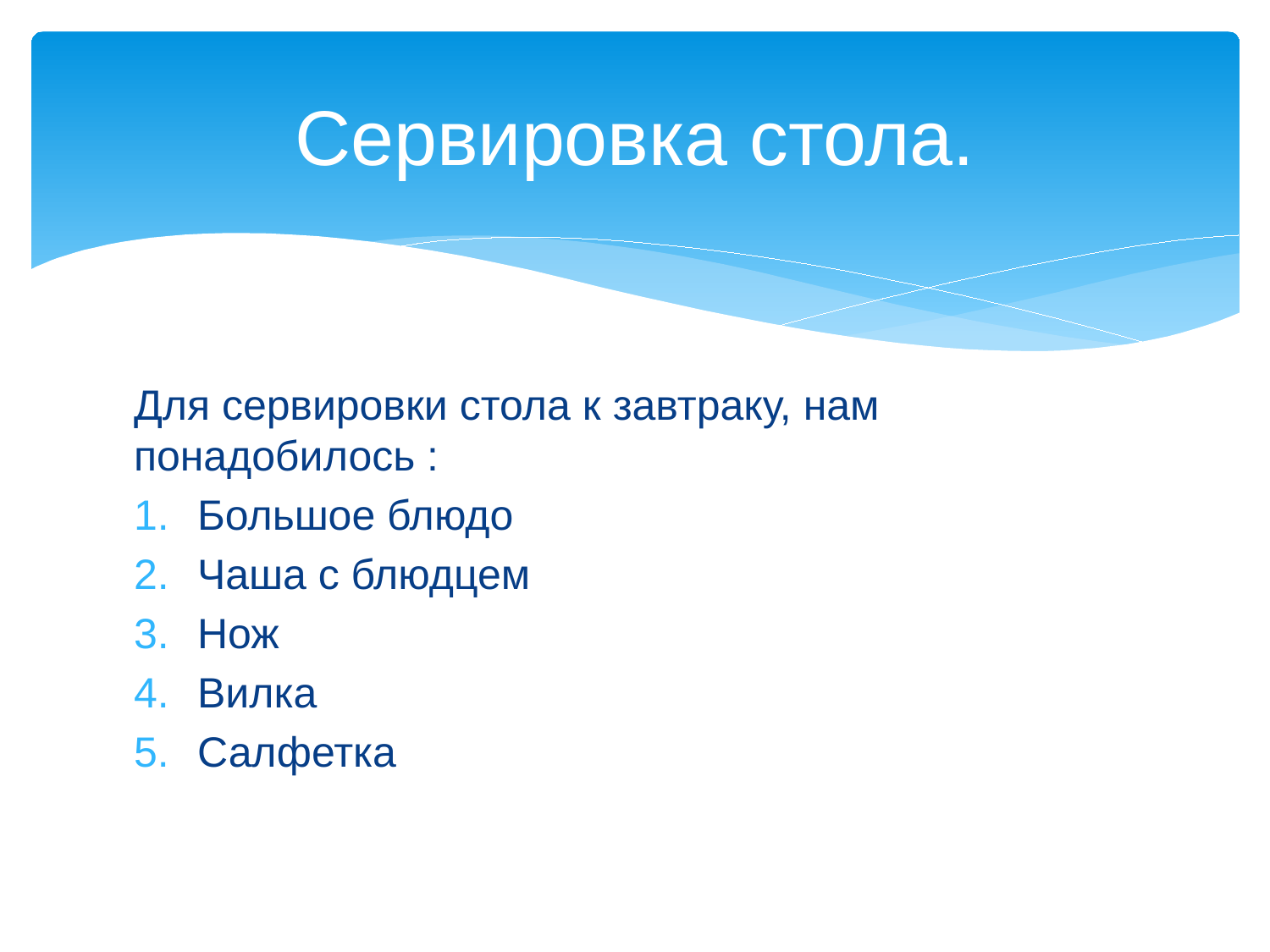

# Сервировка стола.
Для сервировки стола к завтраку, нам понадобилось :
Большое блюдо
Чаша с блюдцем
Нож
Вилка
Салфетка